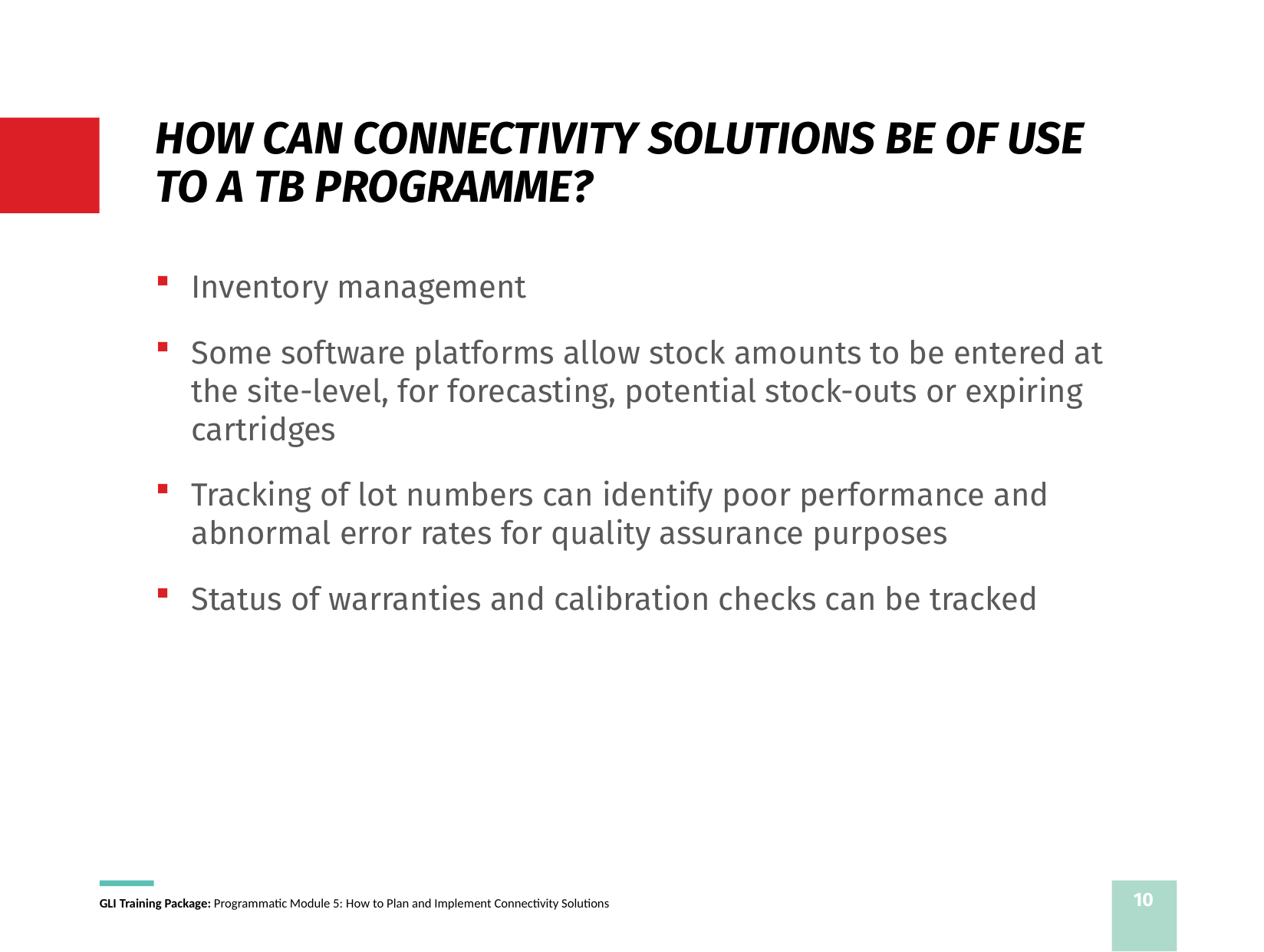

# HOW CAN CONNECTIVITY SOLUTIONS BE OF USE TO A TB PROGRAMME?
Inventory management
Some software platforms allow stock amounts to be entered at the site-level, for forecasting, potential stock-outs or expiring cartridges
Tracking of lot numbers can identify poor performance and abnormal error rates for quality assurance purposes
Status of warranties and calibration checks can be tracked